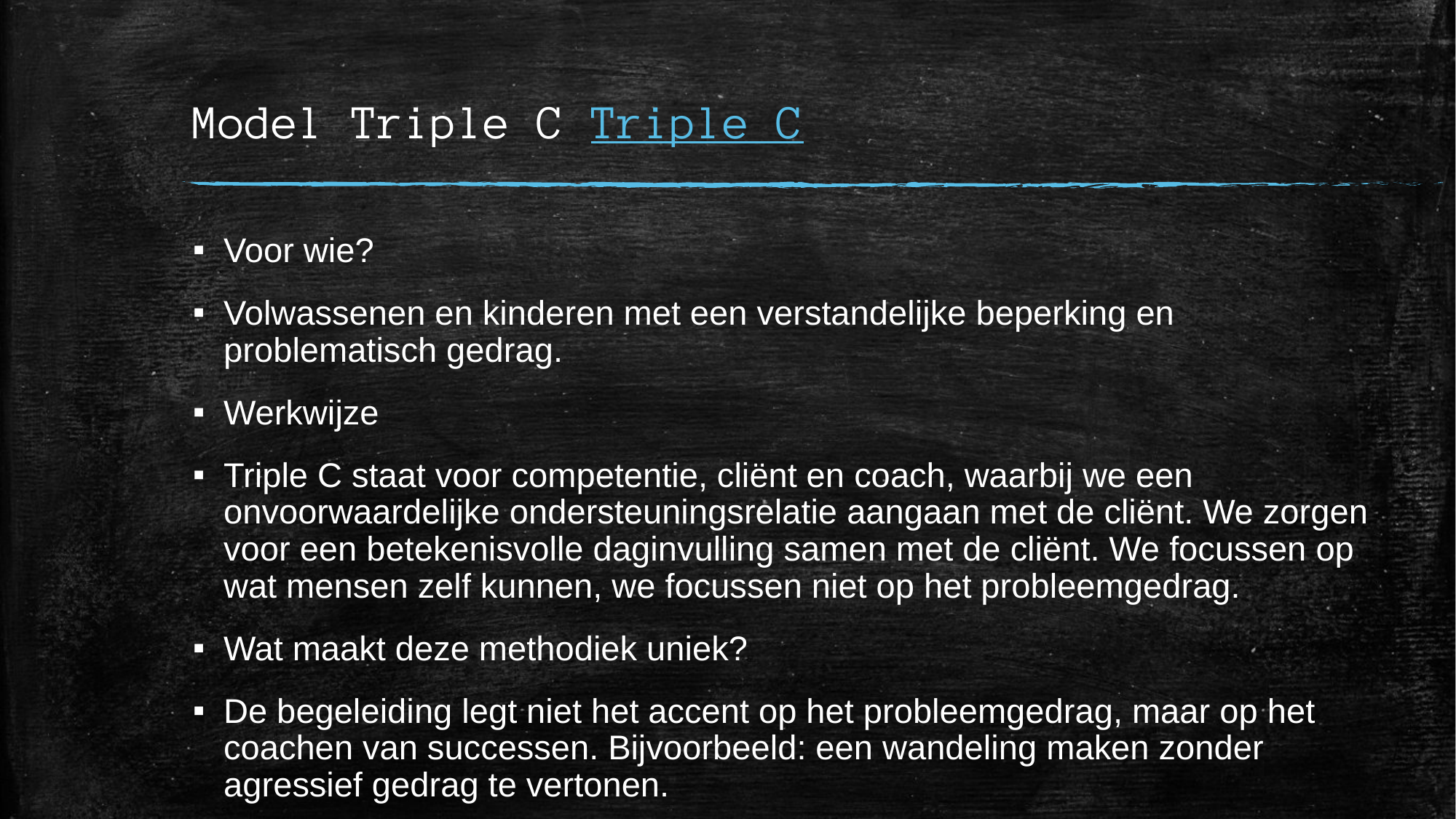

# Model Triple C Triple C
Voor wie?
Volwassenen en kinderen met een verstandelijke beperking en problematisch gedrag.
Werkwijze
Triple C staat voor competentie, cliënt en coach, waarbij we een onvoorwaardelijke ondersteuningsrelatie aangaan met de cliënt. We zorgen voor een betekenisvolle daginvulling samen met de cliënt. We focussen op wat mensen zelf kunnen, we focussen niet op het probleemgedrag.
Wat maakt deze methodiek uniek?
De begeleiding legt niet het accent op het probleemgedrag, maar op het coachen van successen. Bijvoorbeeld: een wandeling maken zonder agressief gedrag te vertonen.